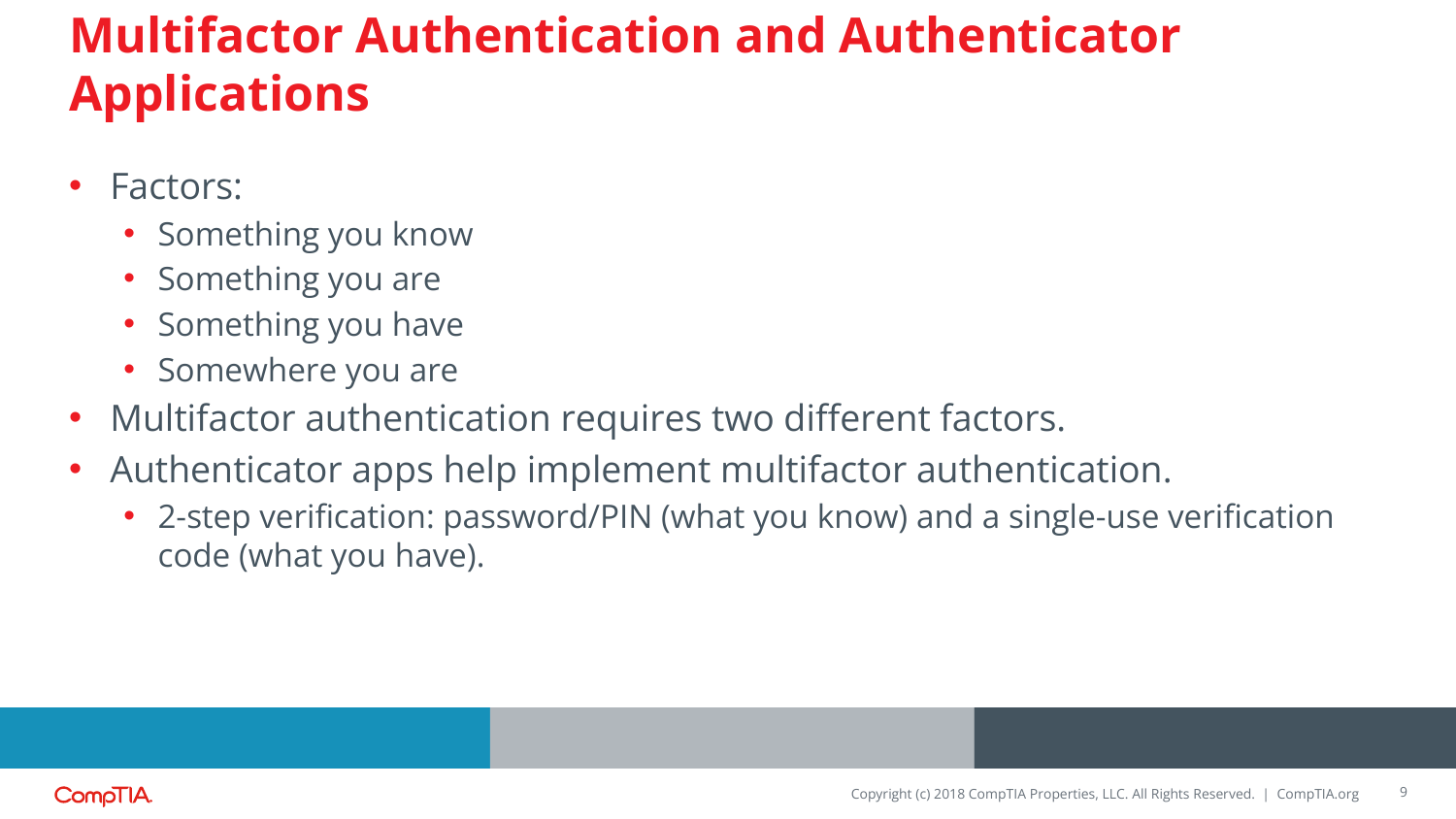

# Multifactor Authentication and Authenticator Applications
Factors:
Something you know
Something you are
Something you have
Somewhere you are
Multifactor authentication requires two different factors.
Authenticator apps help implement multifactor authentication.
2-step verification: password/PIN (what you know) and a single-use verification code (what you have).
9